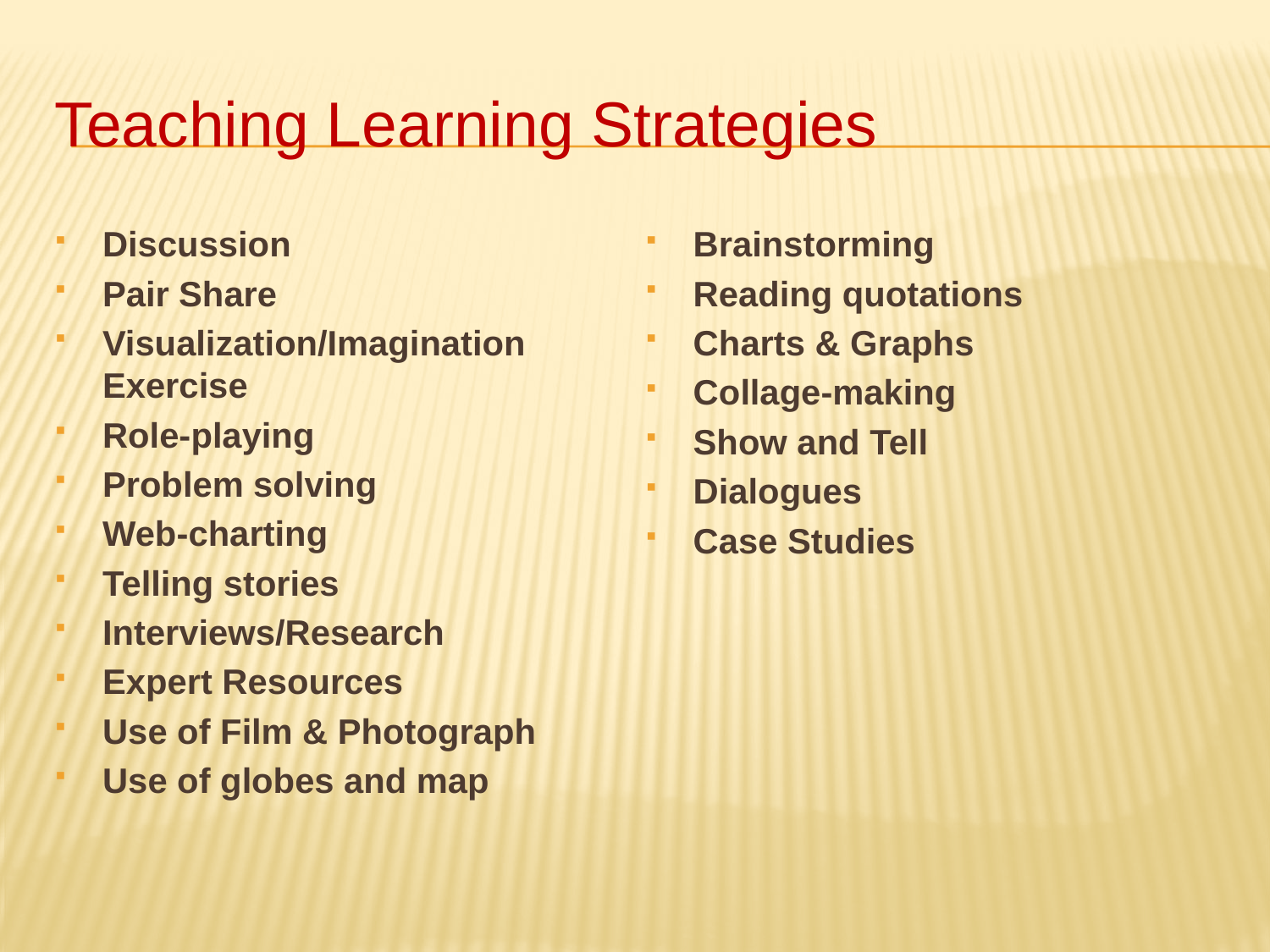

# Teaching Learning Strategies
Discussion
Pair Share
Visualization/Imagination Exercise
Role-playing
Problem solving
Web-charting
Telling stories
Interviews/Research
Expert Resources
Use of Film & Photograph
Use of globes and map
Brainstorming
Reading quotations
Charts & Graphs
Collage-making
Show and Tell
Dialogues
Case Studies